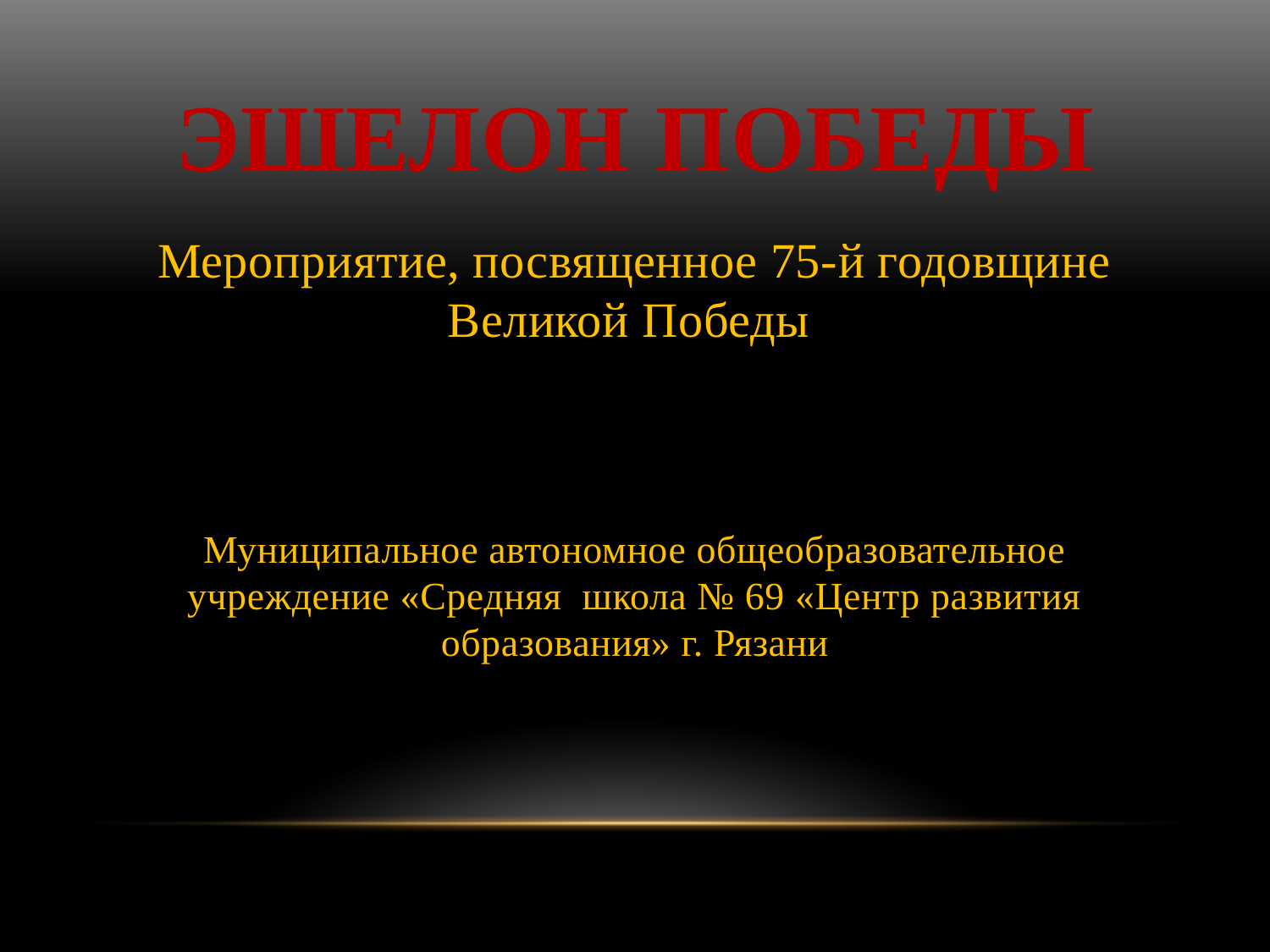

# Эшелон Победы
Мероприятие, посвященное 75-й годовщине Великой Победы

Муниципальное автономное общеобразовательное учреждение «Средняя  школа № 69 «Центр развития образования» г. Рязани